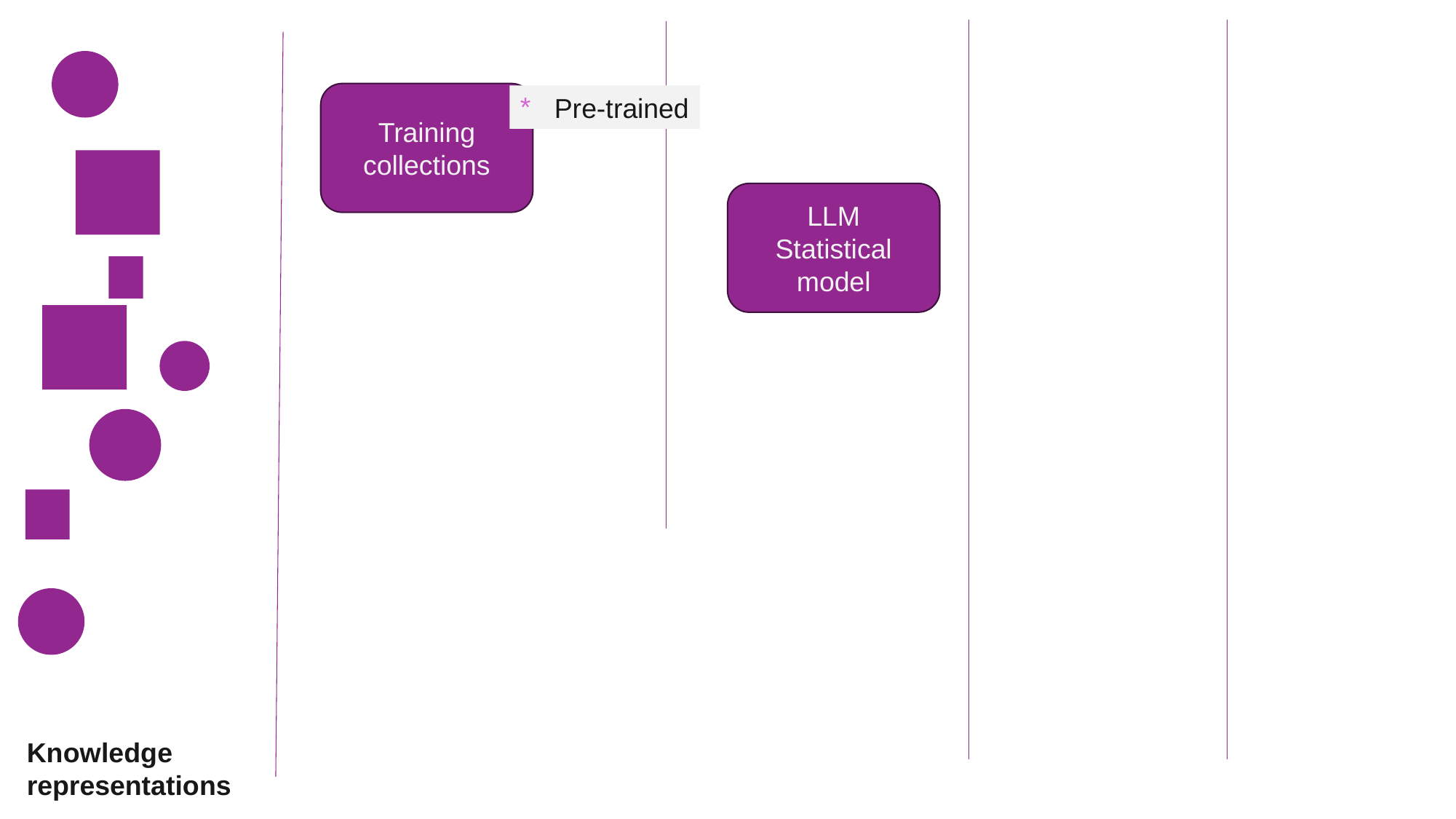

Training collections
Pre-trained

LLM
Statistical model

Knowledge
representations